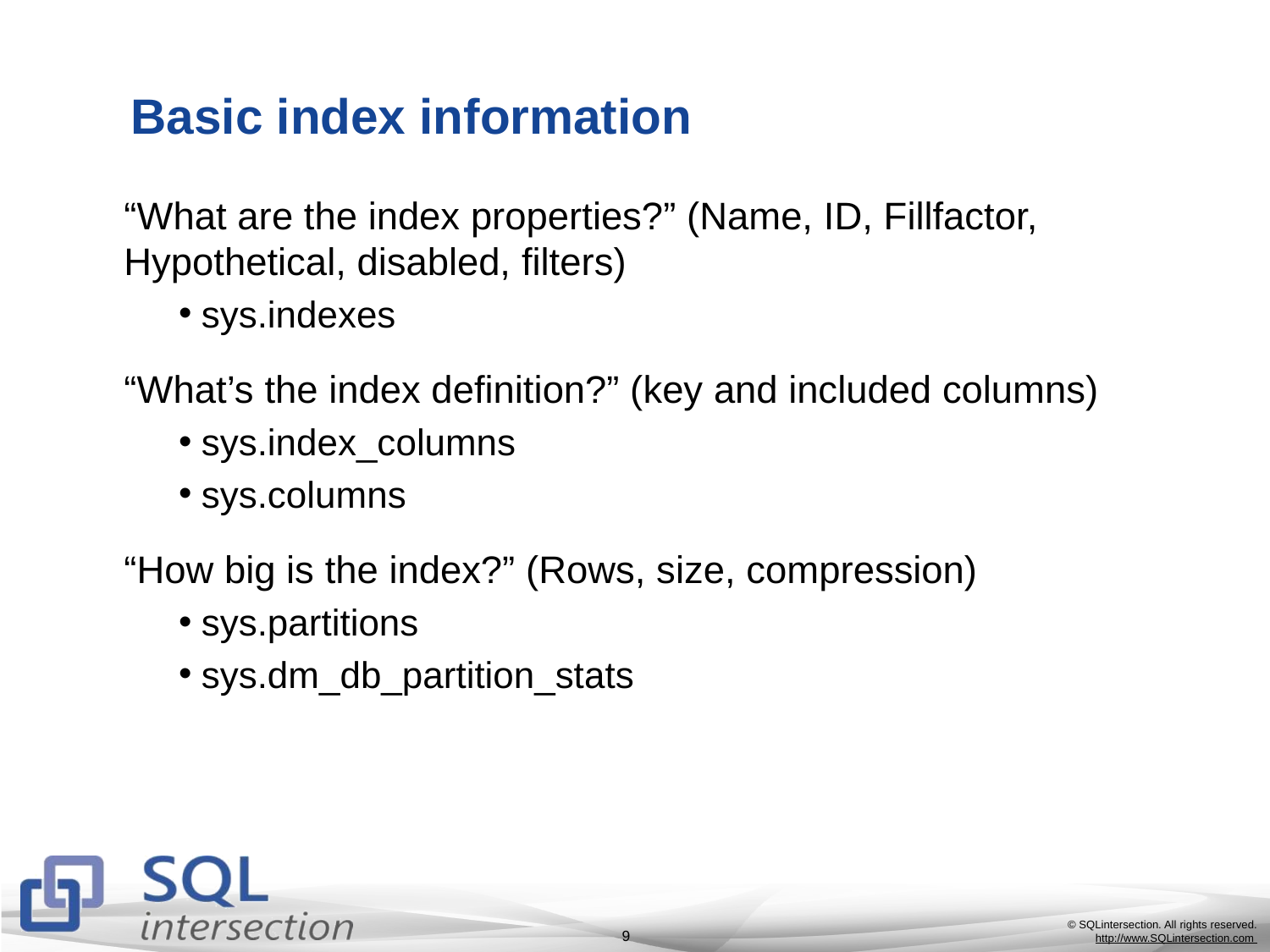

# Basic index information
“What are the index properties?” (Name, ID, Fillfactor, Hypothetical, disabled, filters)
sys.indexes
“What’s the index definition?” (key and included columns)
sys.index_columns
sys.columns
“How big is the index?” (Rows, size, compression)
sys.partitions
sys.dm_db_partition_stats